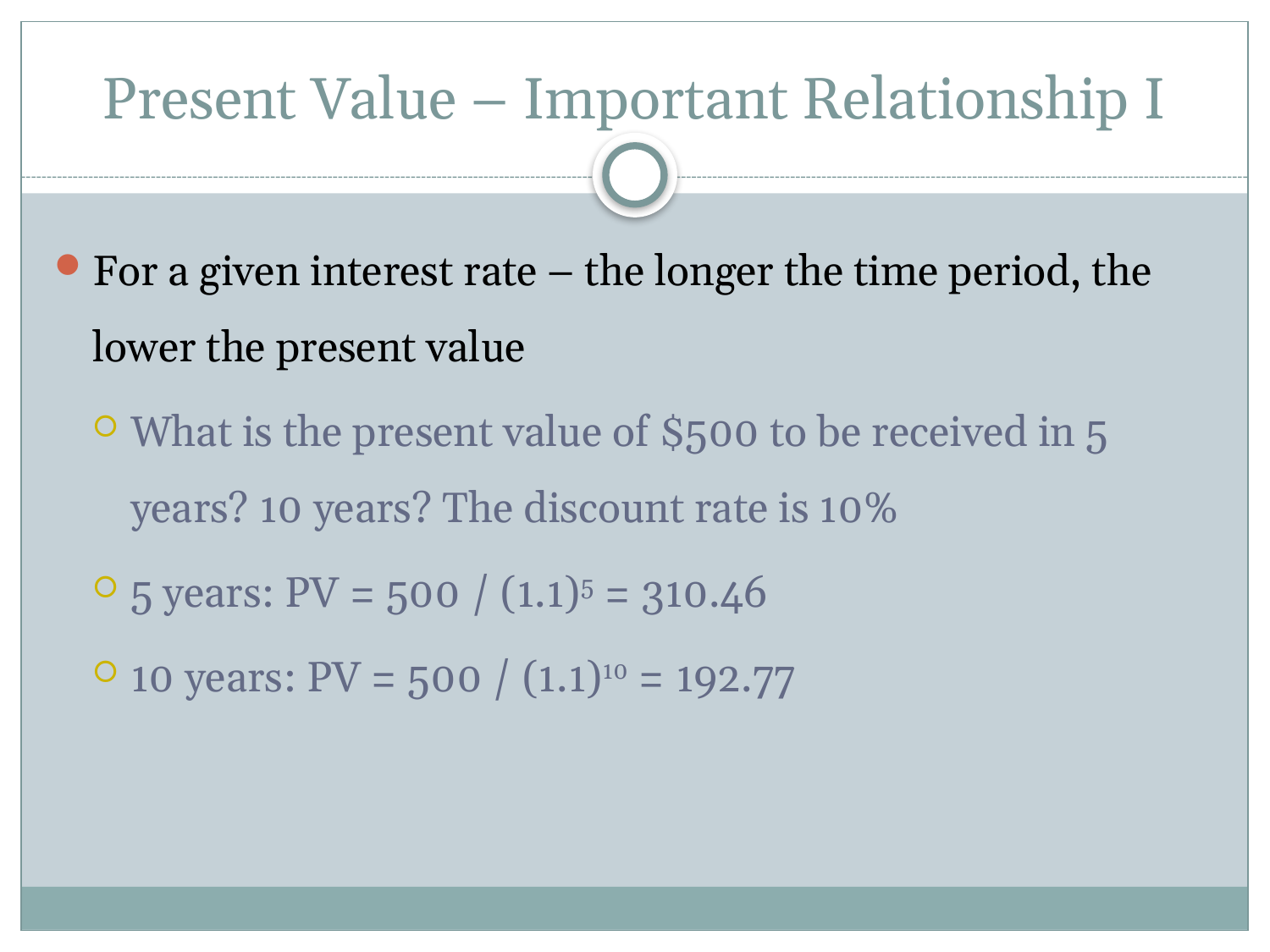

# Present Value – Important Relationship I
For a given interest rate – the longer the time period, the lower the present value
What is the present value of $500 to be received in 5 years? 10 years? The discount rate is 10%
5 years: PV = 500 / (1.1)5 = 310.46
10 years: PV = 500 / (1.1)10 = 192.77